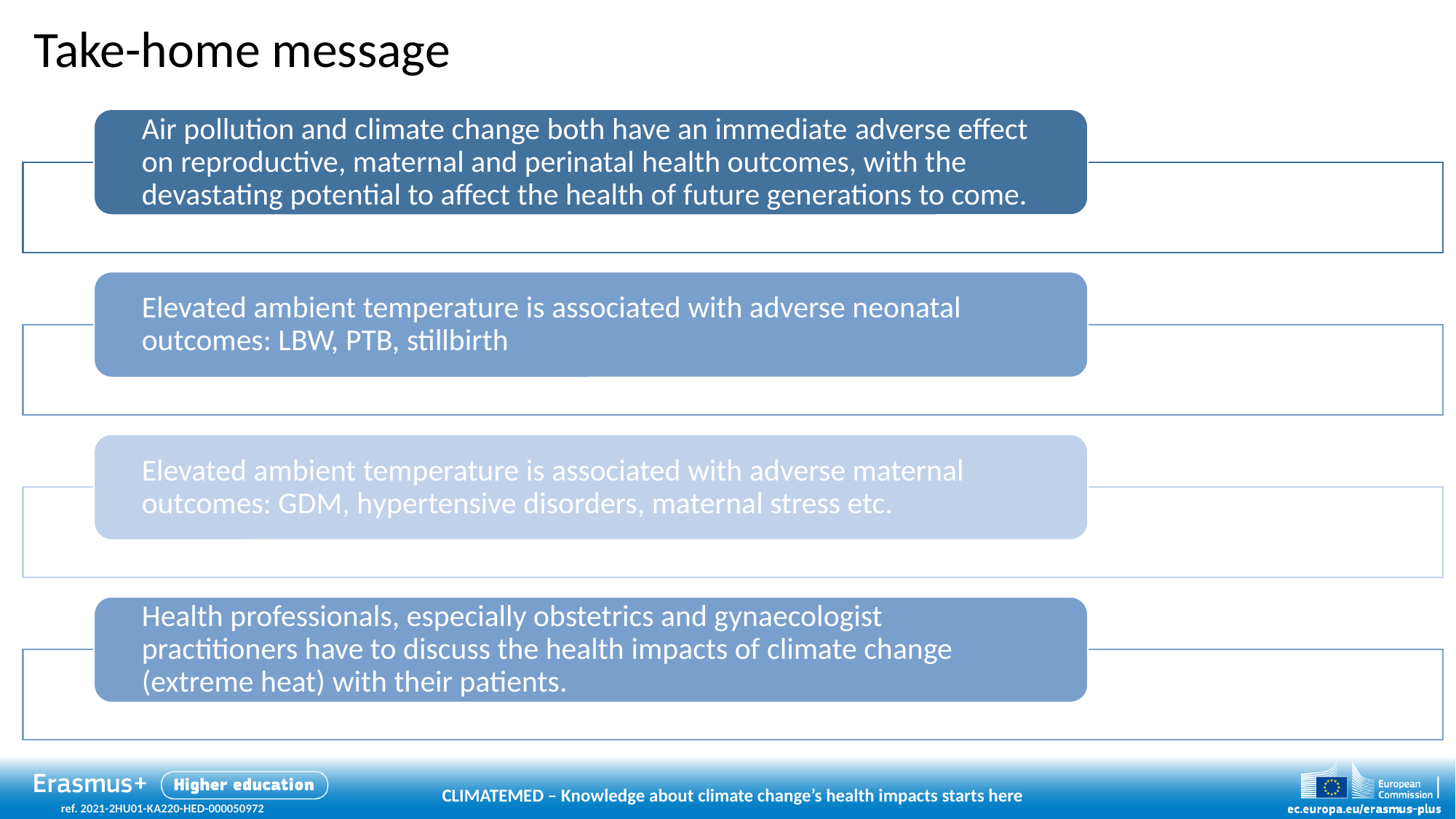

# Take-home message
Air pollution and climate change both have an immediate adverse effect on reproductive, maternal and perinatal health outcomes, with the devastating potential to affect the health of future generations to come.
Elevated ambient temperature is associated with adverse neonatal outcomes: LBW, PTB, stillbirth
Elevated ambient temperature is associated with adverse maternal outcomes: GDM, hypertensive disorders, maternal stress etc.
Health professionals, especially obstetrics and gynaecologist practitioners have to discuss the health impacts of climate change (extreme heat) with their patients.